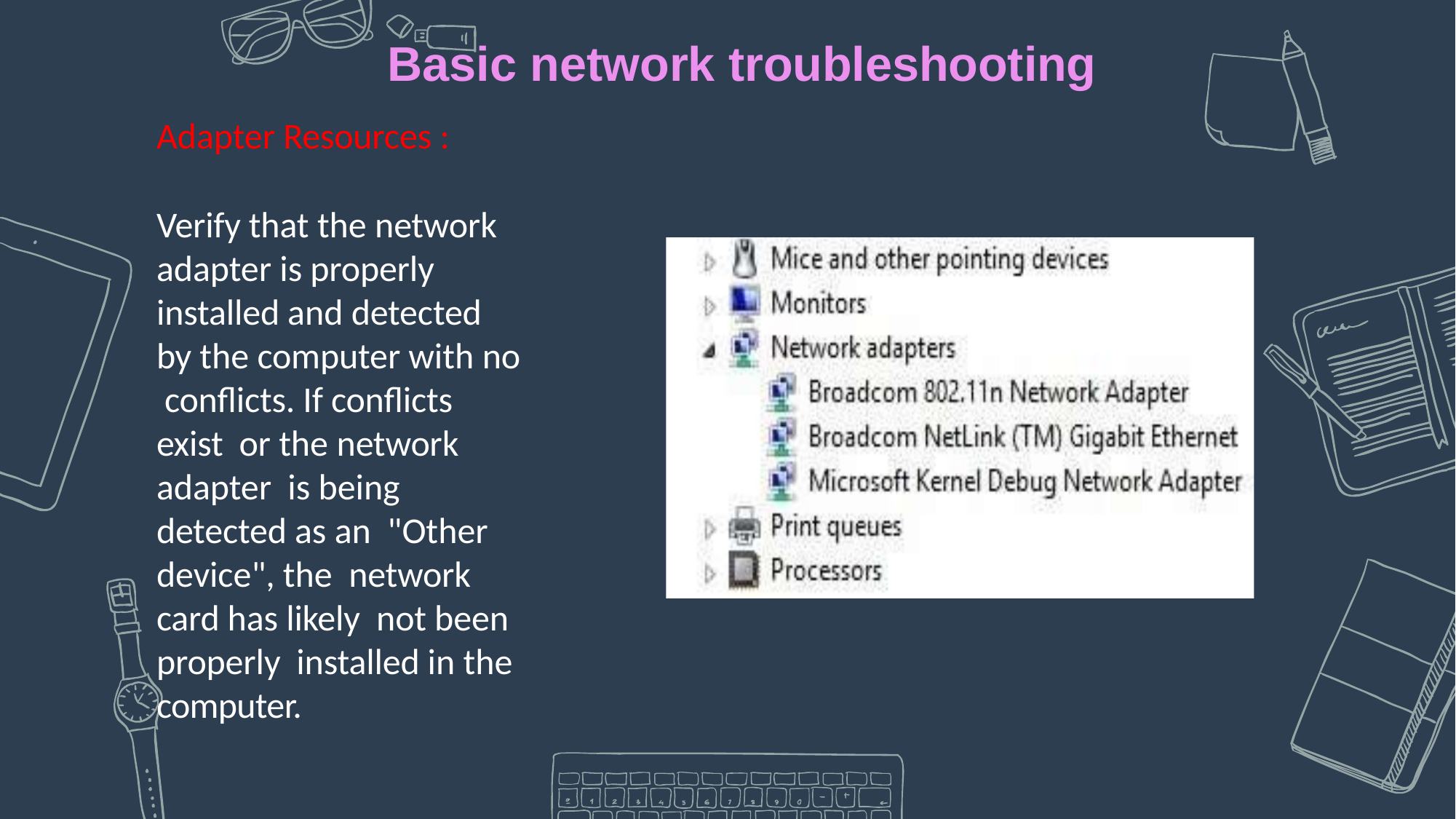

Basic network troubleshooting
Adapter Resources :

Verify that the network  adapter is properly  installed and detected  by the computer with no  conflicts. If conflicts exist  or the network adapter  is being detected as an  "Other device", the  network card has likely  not been properly  installed in the  computer.